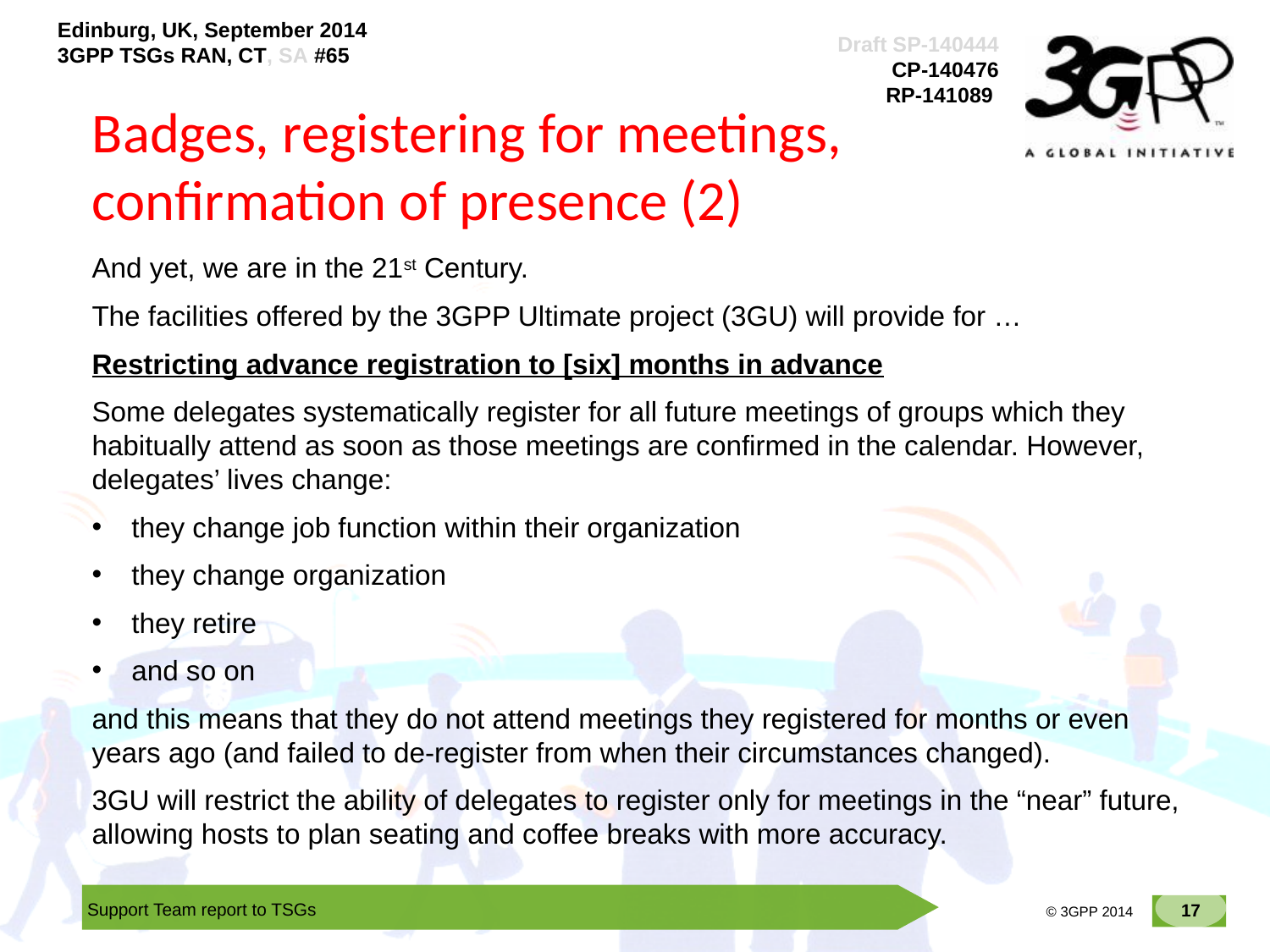

# Badges, registering for meetings, confirmation of presence (2)
And yet, we are in the 21st Century.
The facilities offered by the 3GPP Ultimate project (3GU) will provide for …
Restricting advance registration to [six] months in advance
Some delegates systematically register for all future meetings of groups which they habitually attend as soon as those meetings are confirmed in the calendar. However, delegates’ lives change:
they change job function within their organization
they change organization
they retire
and so on
and this means that they do not attend meetings they registered for months or even years ago (and failed to de-register from when their circumstances changed).
3GU will restrict the ability of delegates to register only for meetings in the “near” future, allowing hosts to plan seating and coffee breaks with more accuracy.